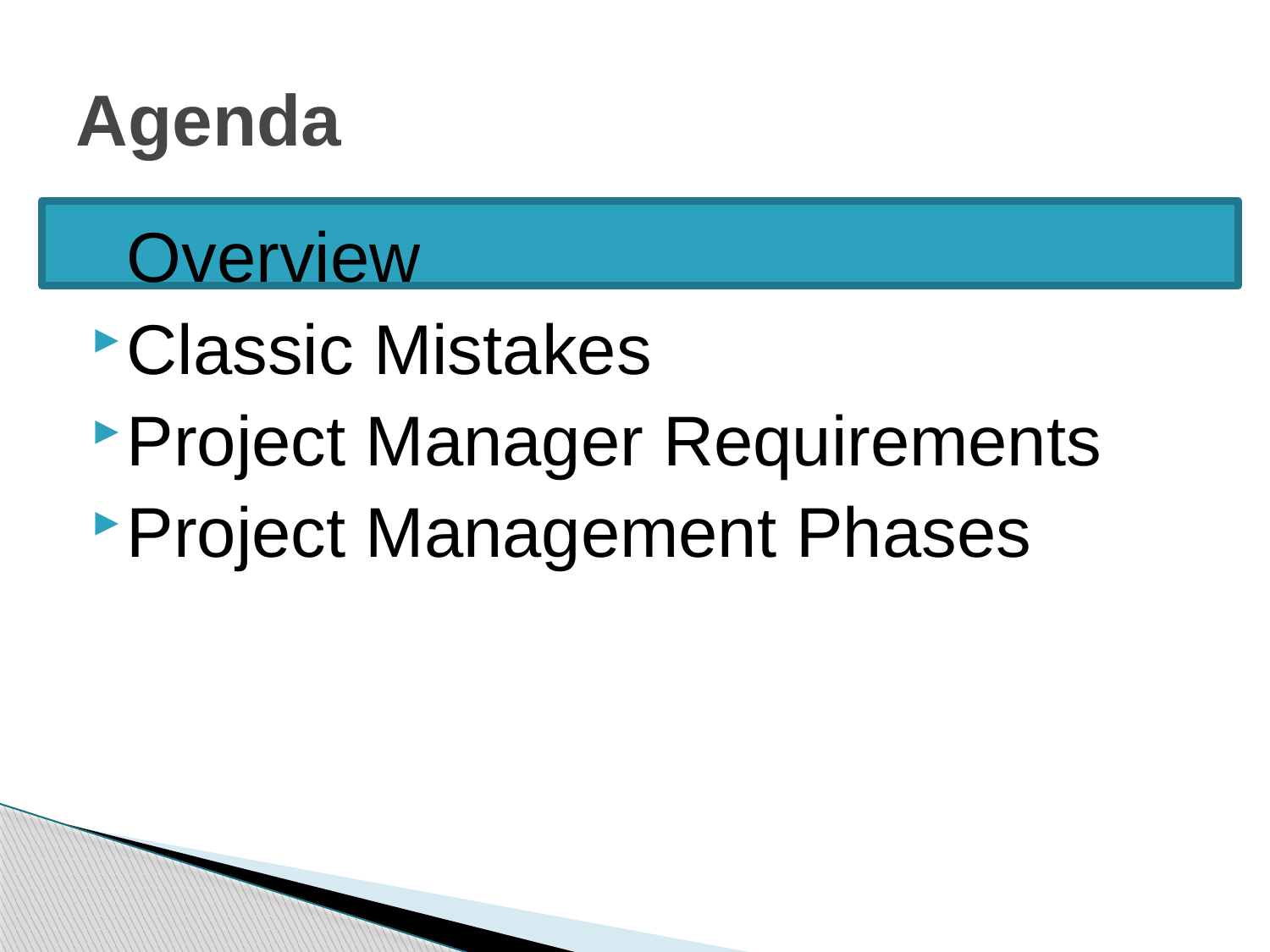

# Agenda

Overview
Classic Mistakes
Project Manager Requirements
Project Management Phases